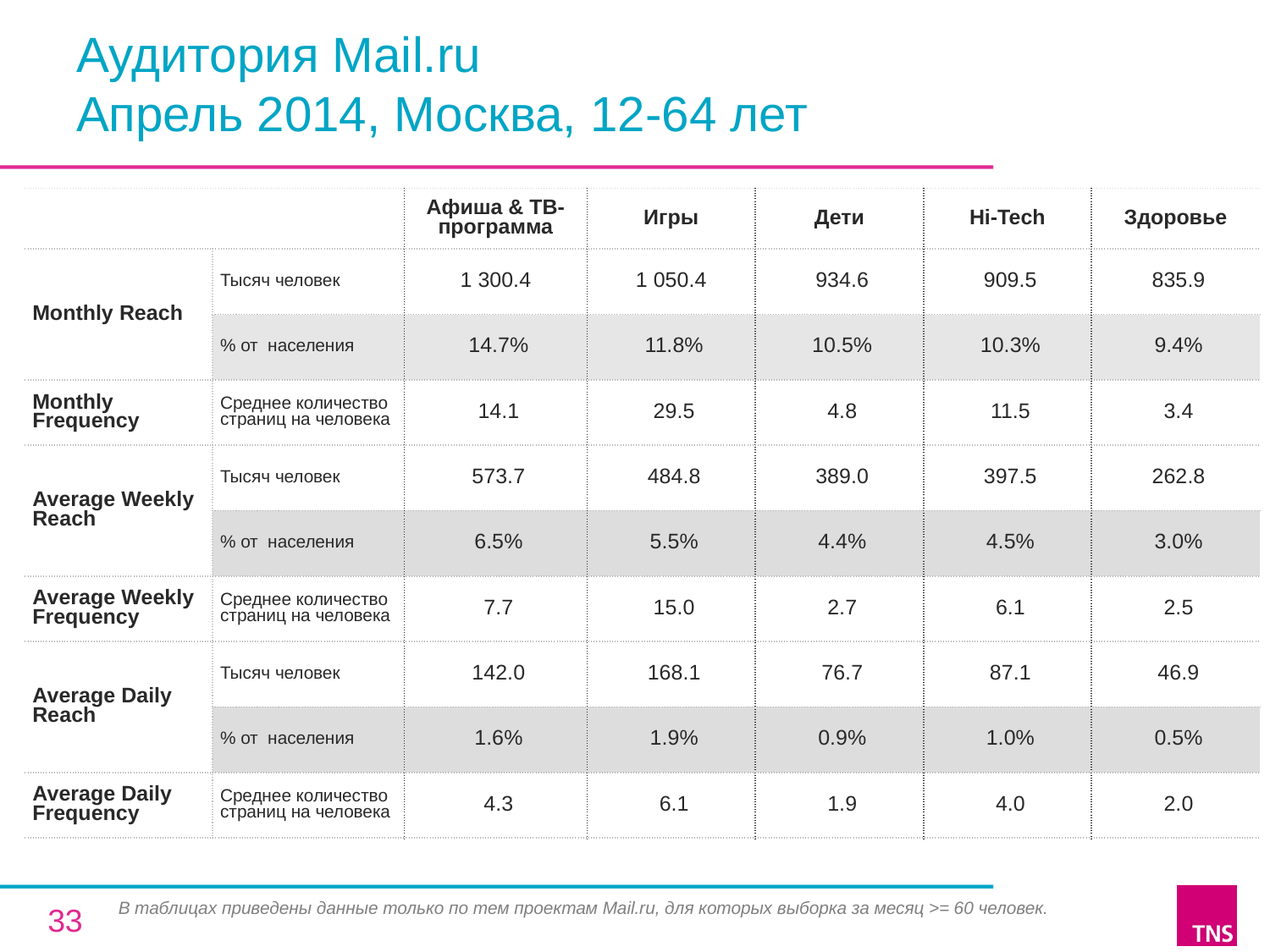

# Аудитория Mail.ru Апрель 2014, Москва, 12-64 лет
|  |  | Афиша & ТВ-программа | Игры | Дети | Hi-Tech | Здоровье |
| --- | --- | --- | --- | --- | --- | --- |
| Monthly Reach | Тысяч человек | 1 300.4 | 1 050.4 | 934.6 | 909.5 | 835.9 |
|  | % от населения | 14.7% | 11.8% | 10.5% | 10.3% | 9.4% |
| Monthly Frequency | Среднее количество страниц на человека | 14.1 | 29.5 | 4.8 | 11.5 | 3.4 |
| Average Weekly Reach | Тысяч человек | 573.7 | 484.8 | 389.0 | 397.5 | 262.8 |
|  | % от населения | 6.5% | 5.5% | 4.4% | 4.5% | 3.0% |
| Average Weekly Frequency | Среднее количество страниц на человека | 7.7 | 15.0 | 2.7 | 6.1 | 2.5 |
| Average Daily Reach | Тысяч человек | 142.0 | 168.1 | 76.7 | 87.1 | 46.9 |
|  | % от населения | 1.6% | 1.9% | 0.9% | 1.0% | 0.5% |
| Average Daily Frequency | Среднее количество страниц на человека | 4.3 | 6.1 | 1.9 | 4.0 | 2.0 |
В таблицах приведены данные только по тем проектам Mail.ru, для которых выборка за месяц >= 60 человек.
33